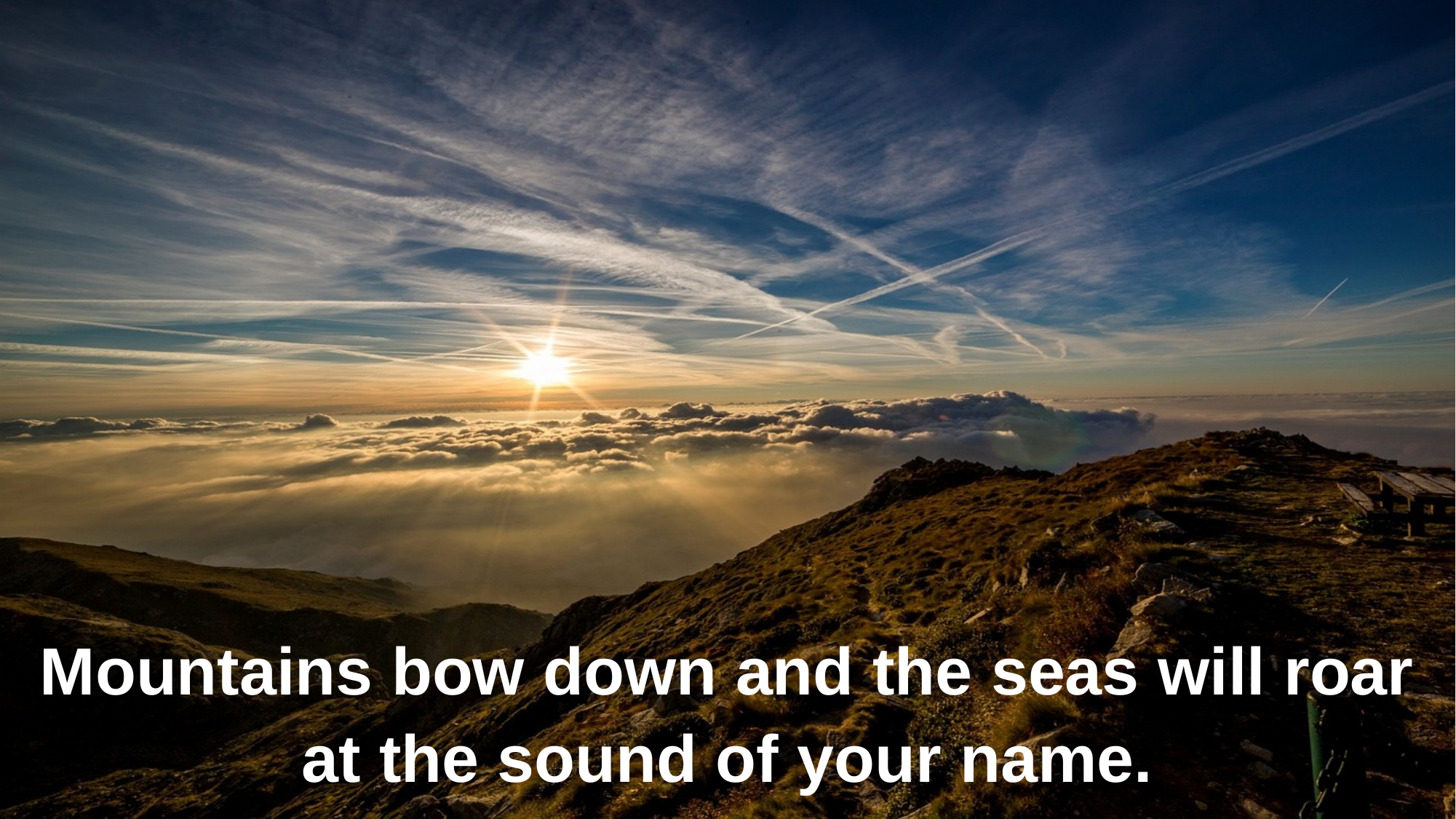

Mountains bow down and the seas will roar
at the sound of your name.